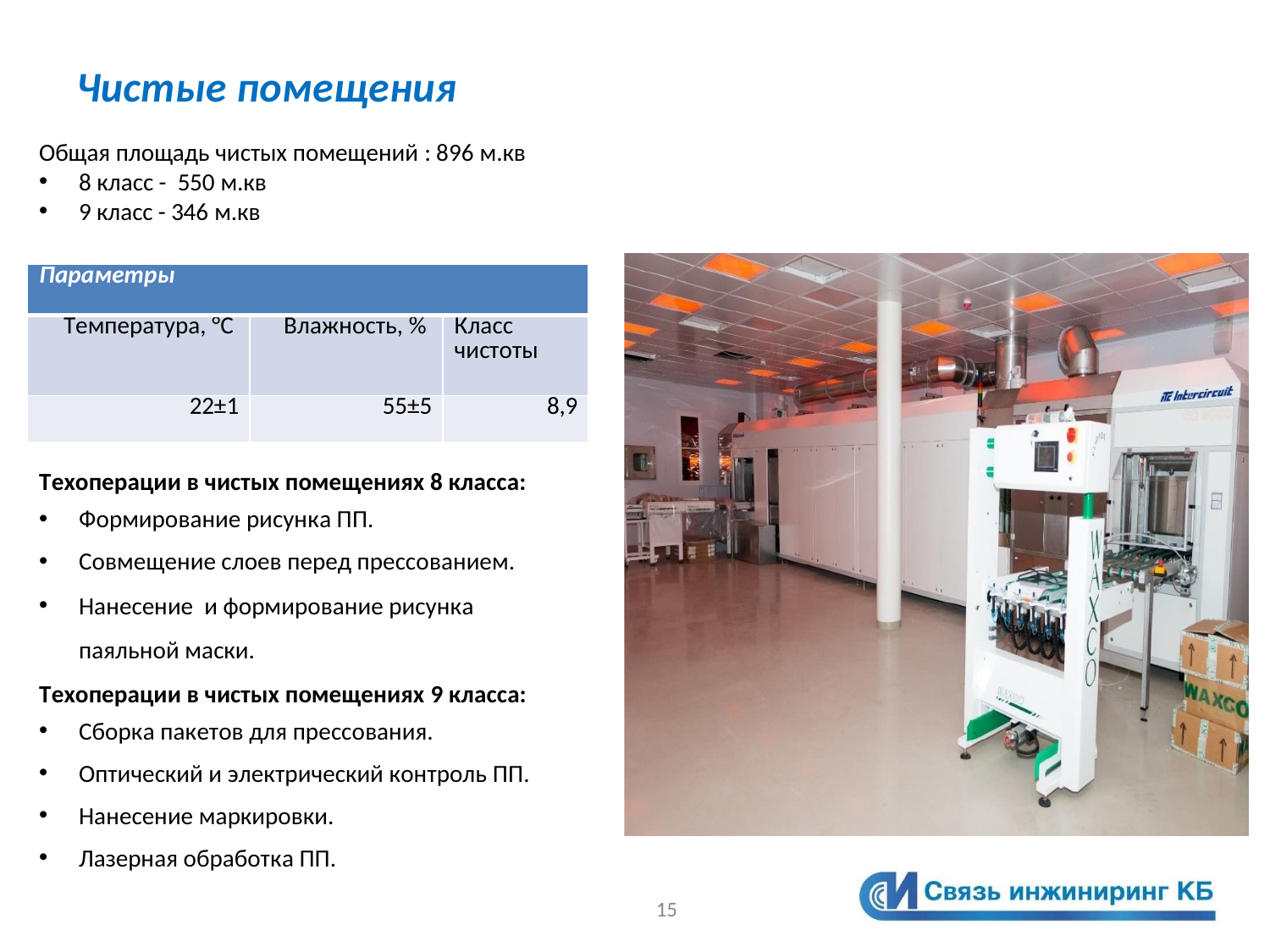

# Чистые помещения
Общая площадь чистых помещений : 896 м.кв
8 класс -  550 м.кв
9 класс - 346 м.кв

| Параметры |  |  |
| --- | --- | --- |
| Температура, °C | Влажность, % | Класс чистоты |
| 22±1 | 55±5 | 8,9 |
Техоперации в чистых помещениях 8 класса:
Формирование рисунка ПП.
Совмещение слоев перед прессованием.
Нанесение  и формирование рисунка паяльной маски.
Техоперации в чистых помещениях 9 класса:
Сборка пакетов для прессования.
Оптический и электрический контроль ПП.
Нанесение маркировки.
Лазерная обработка ПП.
15